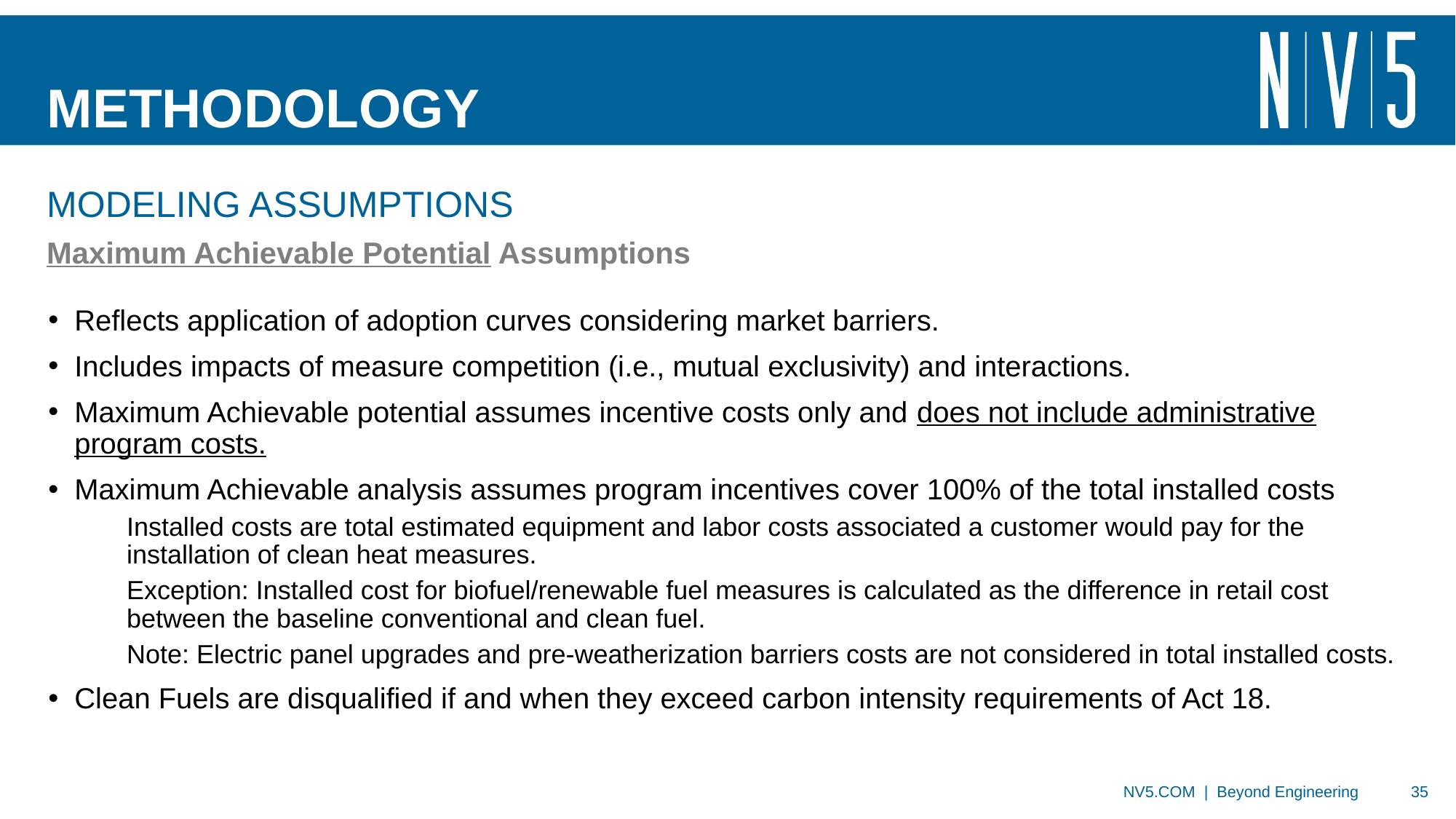

# Methodology
Modeling assumptions
Maximum Achievable Potential Assumptions
Reflects application of adoption curves considering market barriers.
Includes impacts of measure competition (i.e., mutual exclusivity) and interactions.
Maximum Achievable potential assumes incentive costs only and does not include administrative program costs.
Maximum Achievable analysis assumes program incentives cover 100% of the total installed costs
Installed costs are total estimated equipment and labor costs associated a customer would pay for the installation of clean heat measures.
Exception: Installed cost for biofuel/renewable fuel measures is calculated as the difference in retail cost between the baseline conventional and clean fuel.
Note: Electric panel upgrades and pre-weatherization barriers costs are not considered in total installed costs.
Clean Fuels are disqualified if and when they exceed carbon intensity requirements of Act 18.